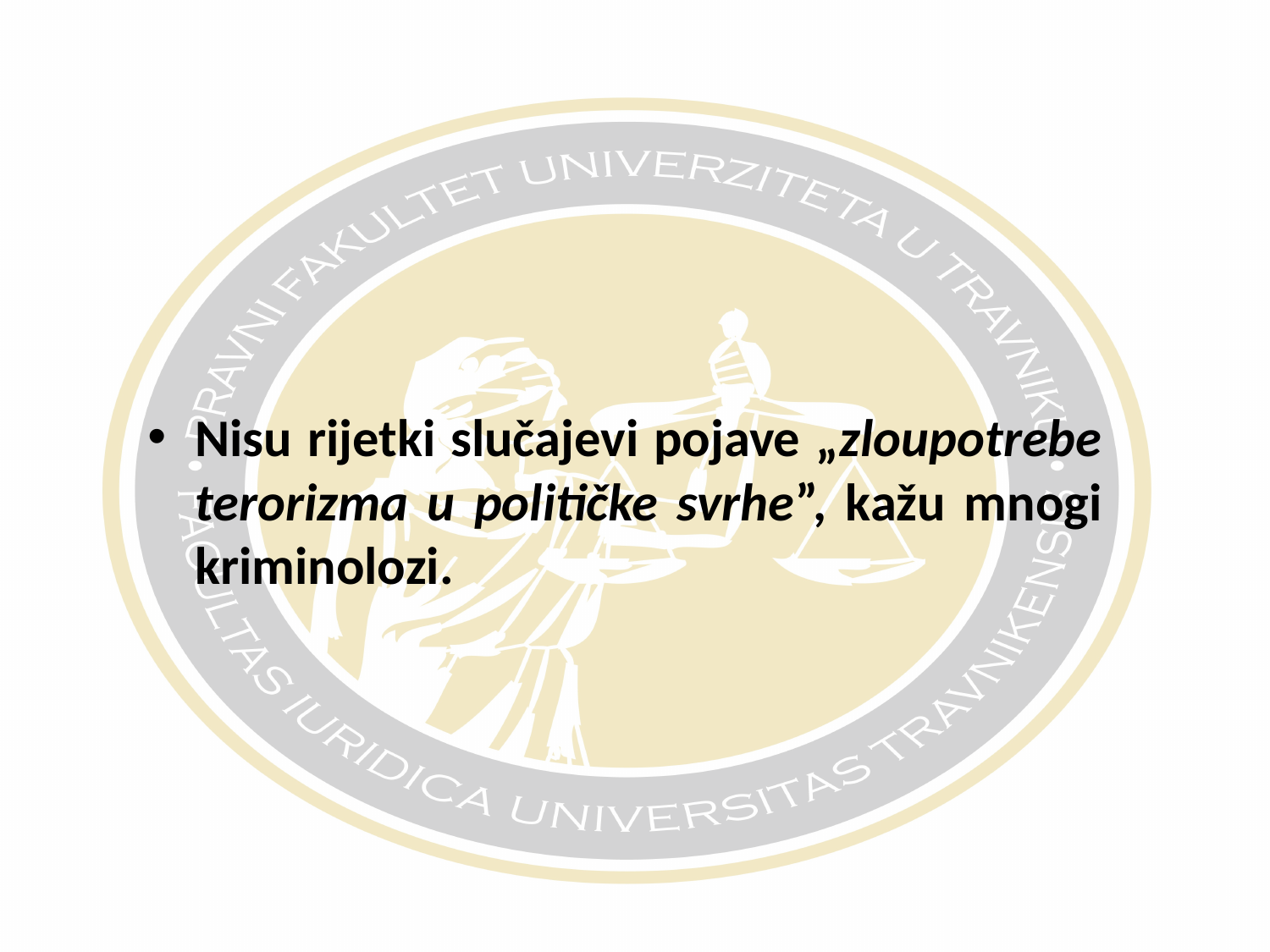

#
Nisu rijetki slučajevi pojave „zloupotrebe terorizma u političke svrhe”, kažu mnogi kriminolozi.